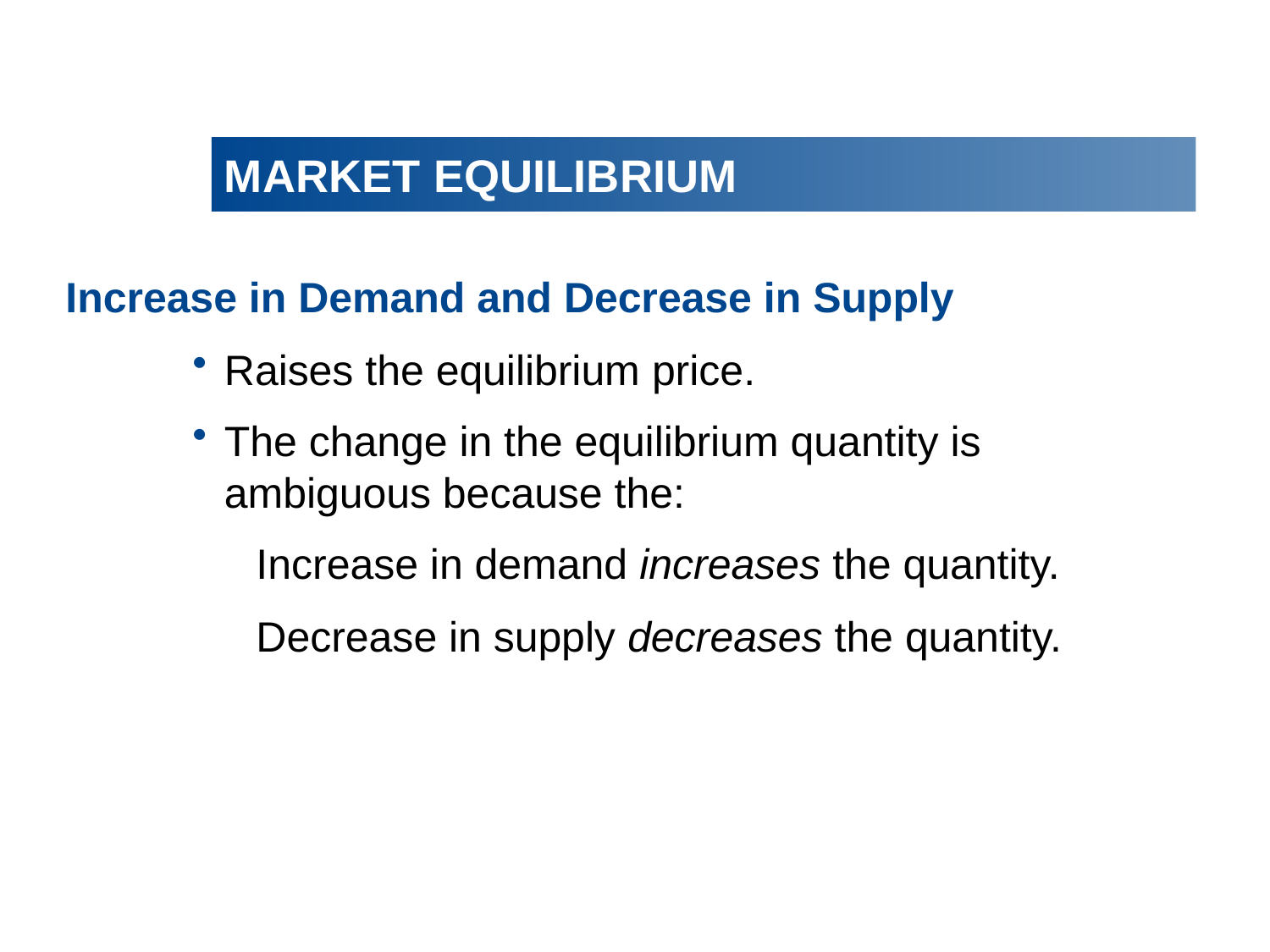

# MARKET EQUILIBRIUM
Increase in Demand and Decrease in Supply
Raises the equilibrium price.
The change in the equilibrium quantity is ambiguous because the:
Increase in demand increases the quantity.
Decrease in supply decreases the quantity.